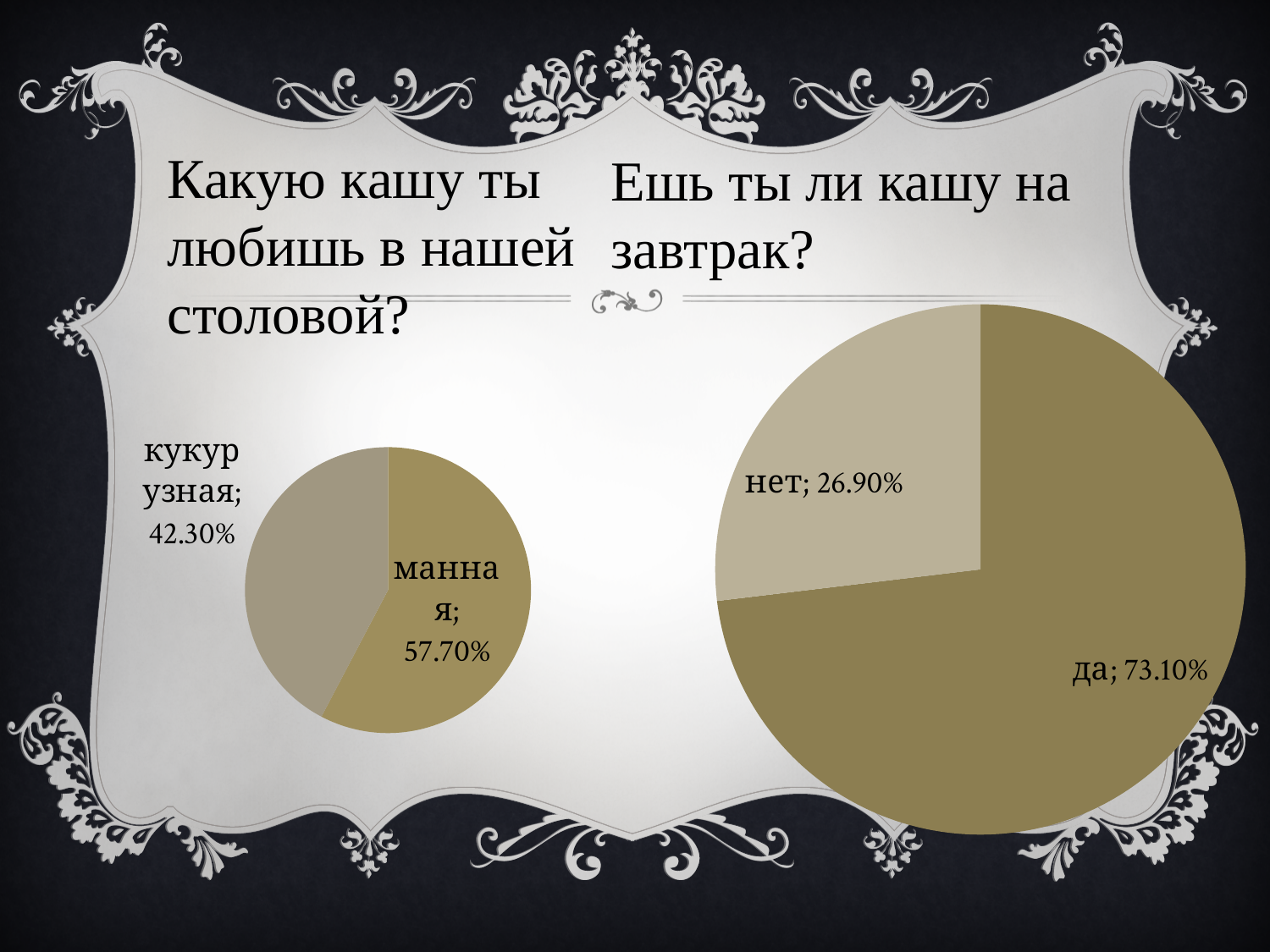

Какую кашу ты любишь в нашей столовой?
Ешь ты ли кашу на завтрак?

### Chart

| Category | каши в столовой |
|---|---|
| манная | 0.5770000000000001 |
| кукурузная | 0.4230000000000001 |

### Chart

| Category | завтрак |
|---|---|
| да | 0.7310000000000001 |
| нет | 0.269 |